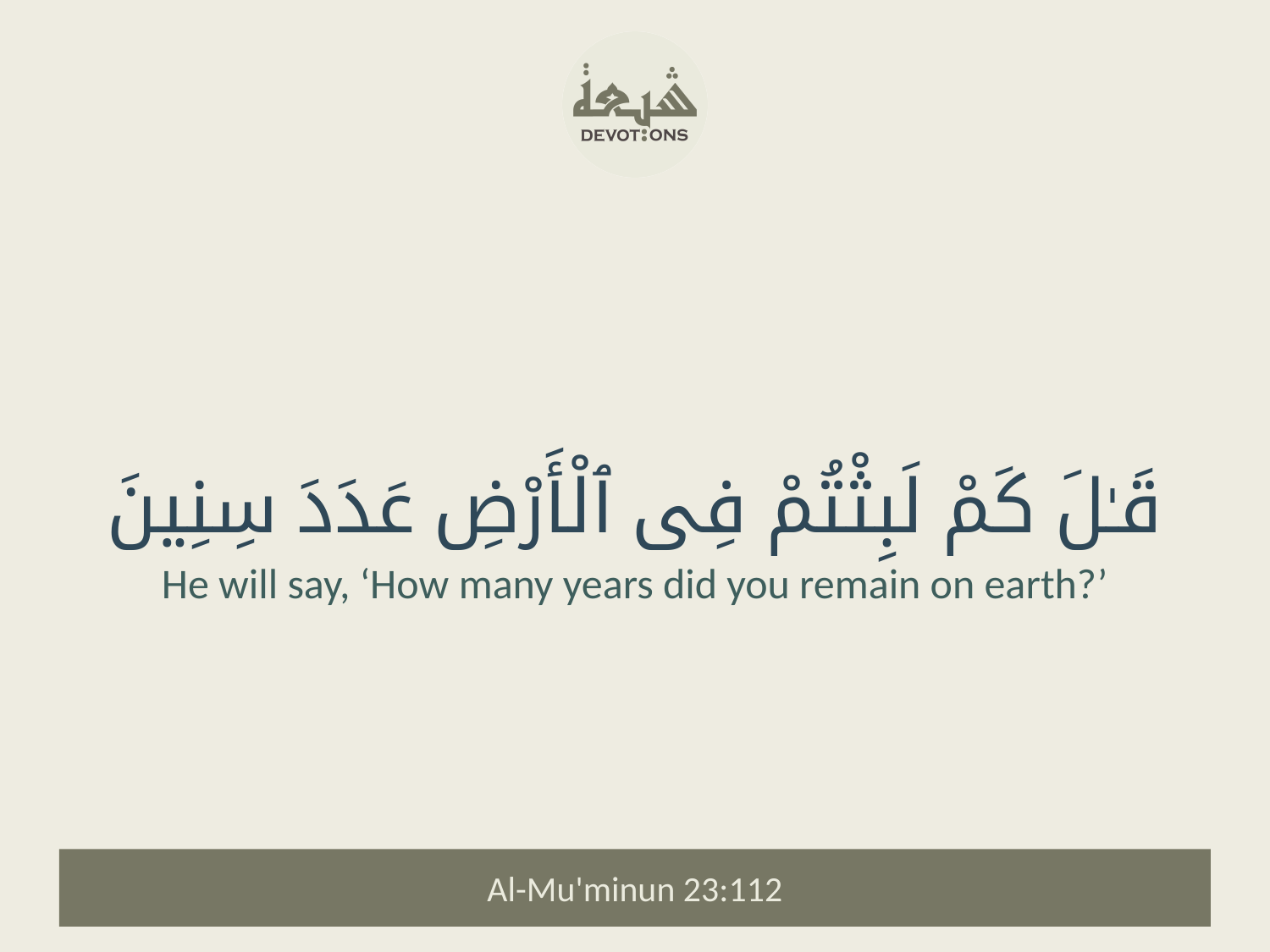

قَـٰلَ كَمْ لَبِثْتُمْ فِى ٱلْأَرْضِ عَدَدَ سِنِينَ
He will say, ‘How many years did you remain on earth?’
Al-Mu'minun 23:112